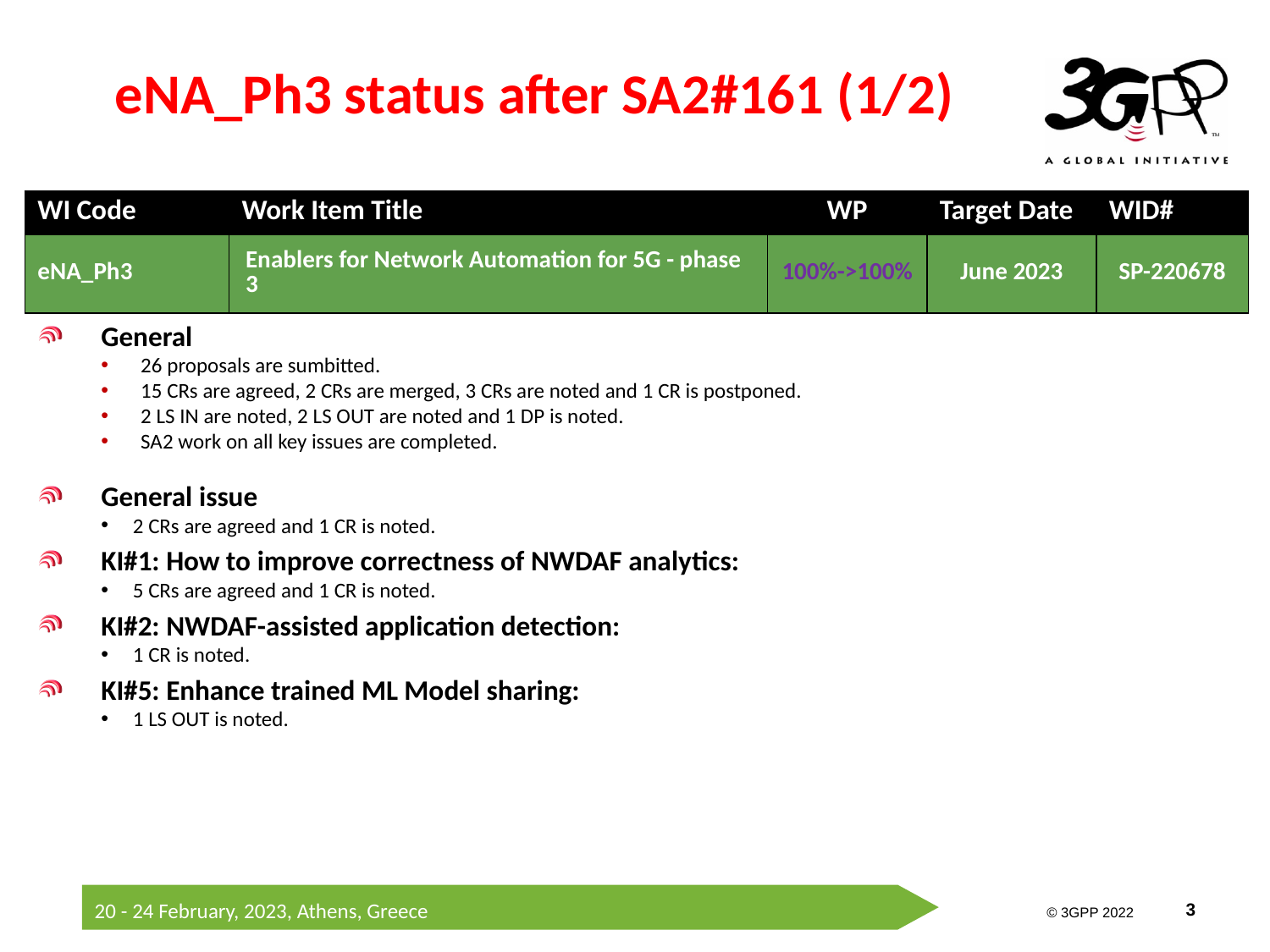

# eNA_Ph3 status after SA2#161 (1/2)
| WI Code | Work Item Title | WP | Target Date | WID# |
| --- | --- | --- | --- | --- |
| eNA\_Ph3 | Enablers for Network Automation for 5G - phase 3 | 100%->100% | June 2023 | SP-220678 |
General
26 proposals are sumbitted.
15 CRs are agreed, 2 CRs are merged, 3 CRs are noted and 1 CR is postponed.
2 LS IN are noted, 2 LS OUT are noted and 1 DP is noted.
SA2 work on all key issues are completed.

General issue
2 CRs are agreed and 1 CR is noted.
KI#1: How to improve correctness of NWDAF analytics:
5 CRs are agreed and 1 CR is noted.
KI#2: NWDAF-assisted application detection:
1 CR is noted.
KI#5: Enhance trained ML Model sharing:
1 LS OUT is noted.